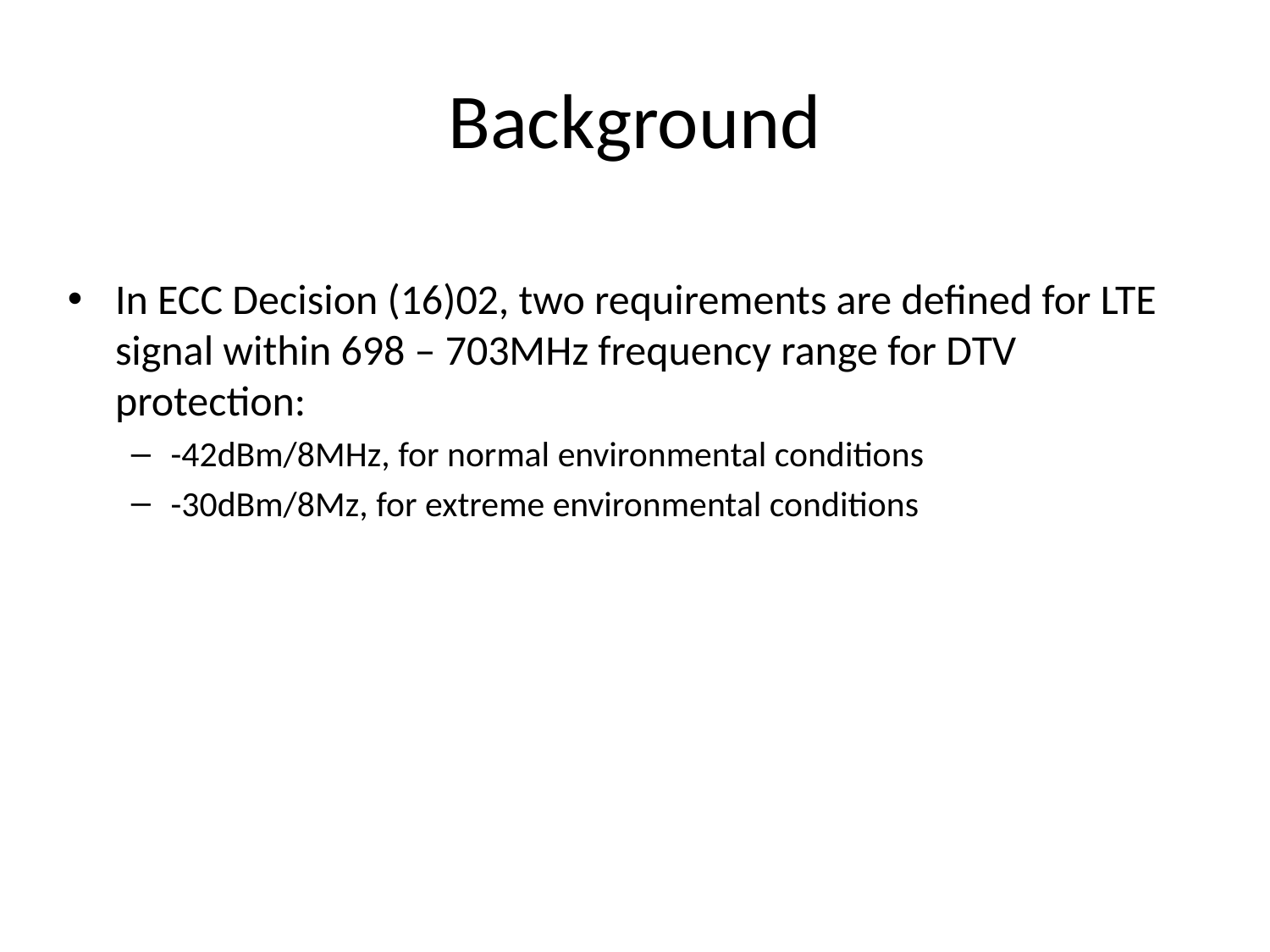

# Background

In ECC Decision (16)02, two requirements are defined for LTE signal within 698 – 703MHz frequency range for DTV protection:
-42dBm/8MHz, for normal environmental conditions
-30dBm/8Mz, for extreme environmental conditions